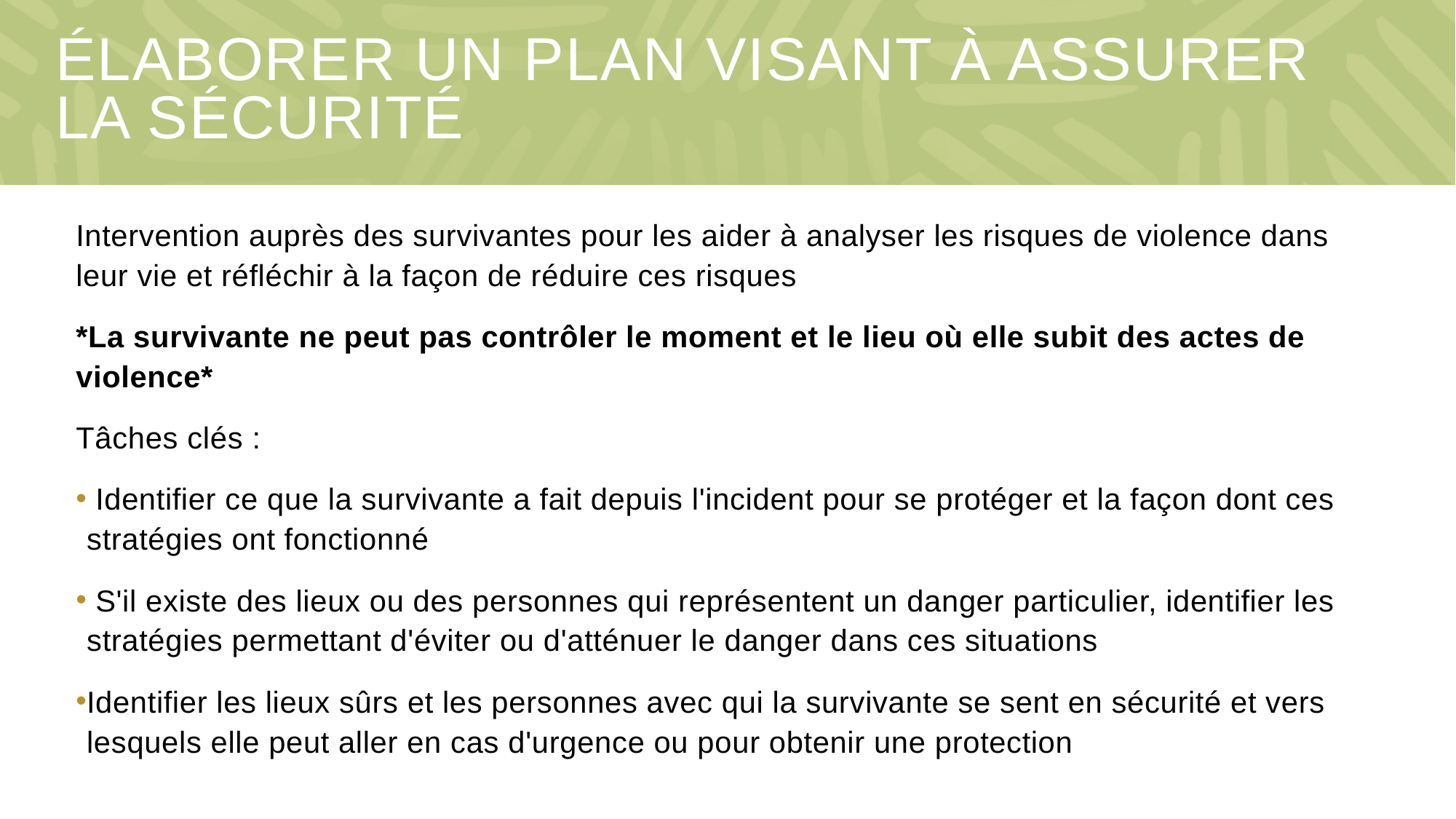

# Élaborer un plan visant à assurer la sécurité
Intervention auprès des survivantes pour les aider à analyser les risques de violence dans leur vie et réfléchir à la façon de réduire ces risques
*La survivante ne peut pas contrôler le moment et le lieu où elle subit des actes de violence*
Tâches clés :
 Identifier ce que la survivante a fait depuis l'incident pour se protéger et la façon dont ces stratégies ont fonctionné
 S'il existe des lieux ou des personnes qui représentent un danger particulier, identifier les stratégies permettant d'éviter ou d'atténuer le danger dans ces situations
Identifier les lieux sûrs et les personnes avec qui la survivante se sent en sécurité et vers lesquels elle peut aller en cas d'urgence ou pour obtenir une protection